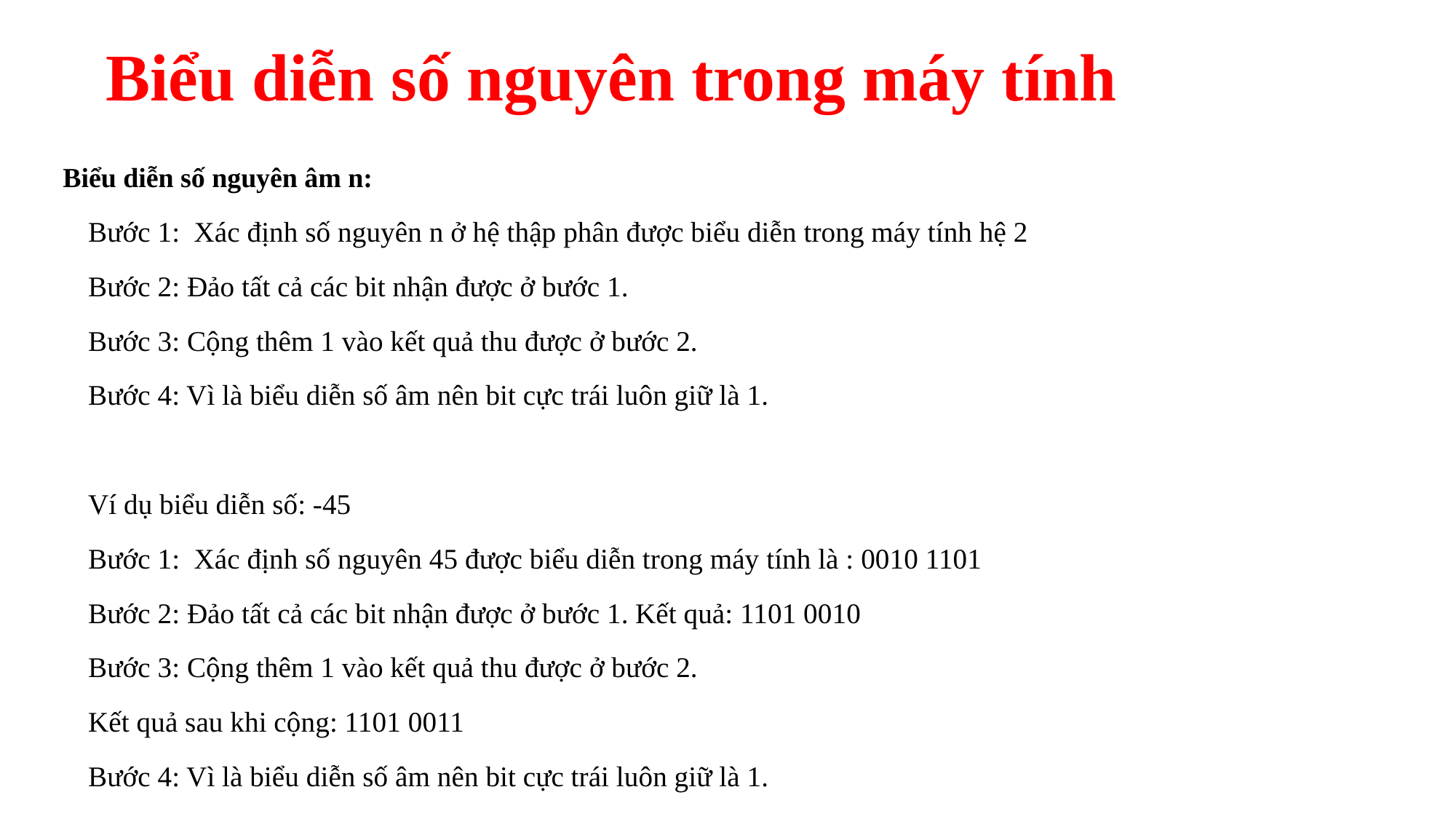

# Biểu diễn số nguyên trong máy tính
Biểu diễn số nguyên âm n:
Bước 1:  Xác định số nguyên n ở hệ thập phân được biểu diễn trong máy tính hệ 2
Bước 2: Đảo tất cả các bit nhận được ở bước 1.
Bước 3: Cộng thêm 1 vào kết quả thu được ở bước 2.
Bước 4: Vì là biểu diễn số âm nên bit cực trái luôn giữ là 1.

Ví dụ biểu diễn số: -45
Bước 1:  Xác định số nguyên 45 được biểu diễn trong máy tính là : 0010 1101
Bước 2: Đảo tất cả các bit nhận được ở bước 1. Kết quả: 1101 0010
Bước 3: Cộng thêm 1 vào kết quả thu được ở bước 2.
Kết quả sau khi cộng: 1101 0011
Bước 4: Vì là biểu diễn số âm nên bit cực trái luôn giữ là 1.